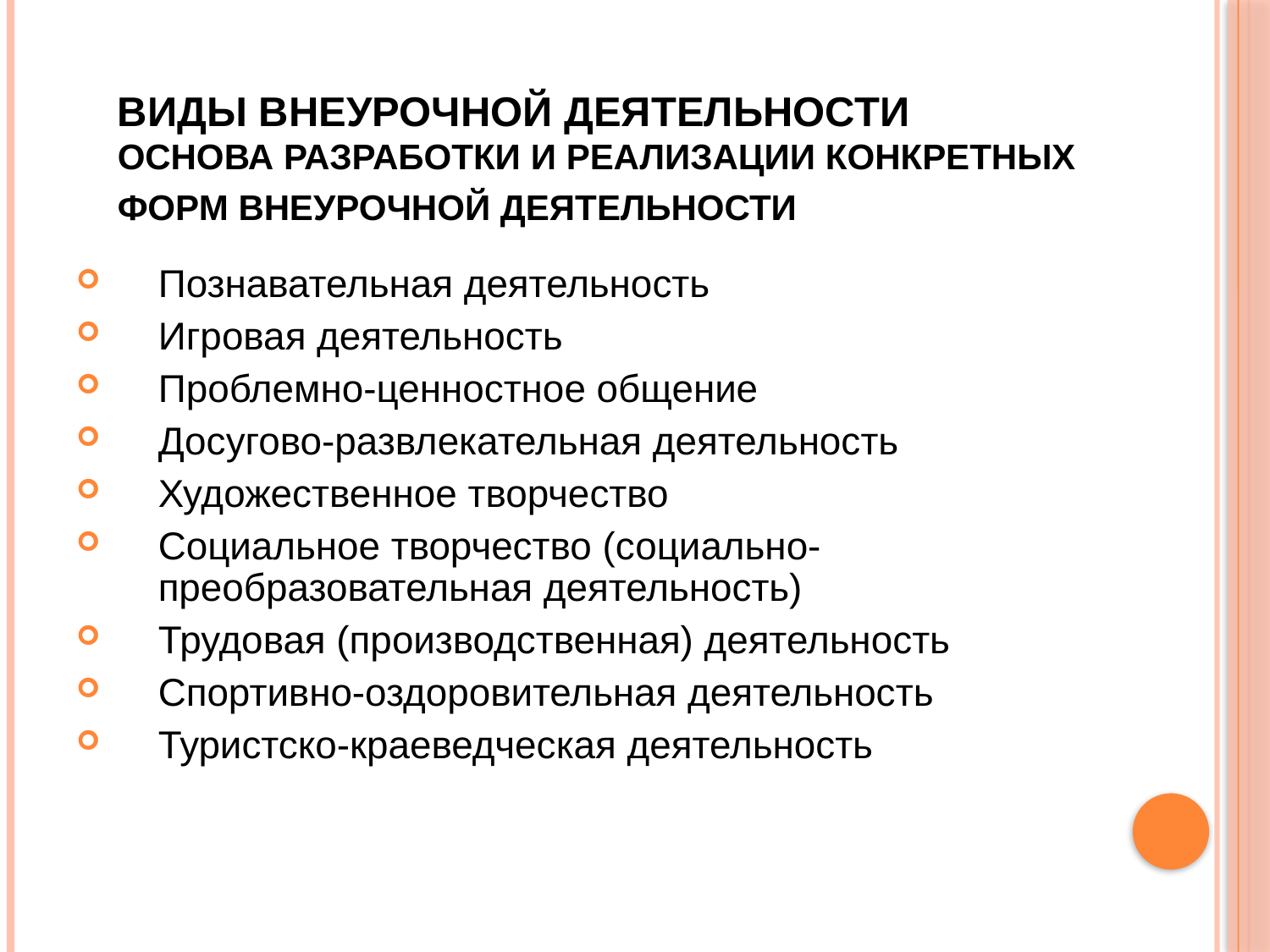

# Виды внеурочной деятельности основа разработки и реализации конкретных форм внеурочной деятельности
Познавательная деятельность
Игровая деятельность
Проблемно-ценностное общение
Досугово-развлекательная деятельность
Художественное творчество
Социальное творчество (социально-преобразовательная деятельность)
Трудовая (производственная) деятельность
Спортивно-оздоровительная деятельность
Туристско-краеведческая деятельность